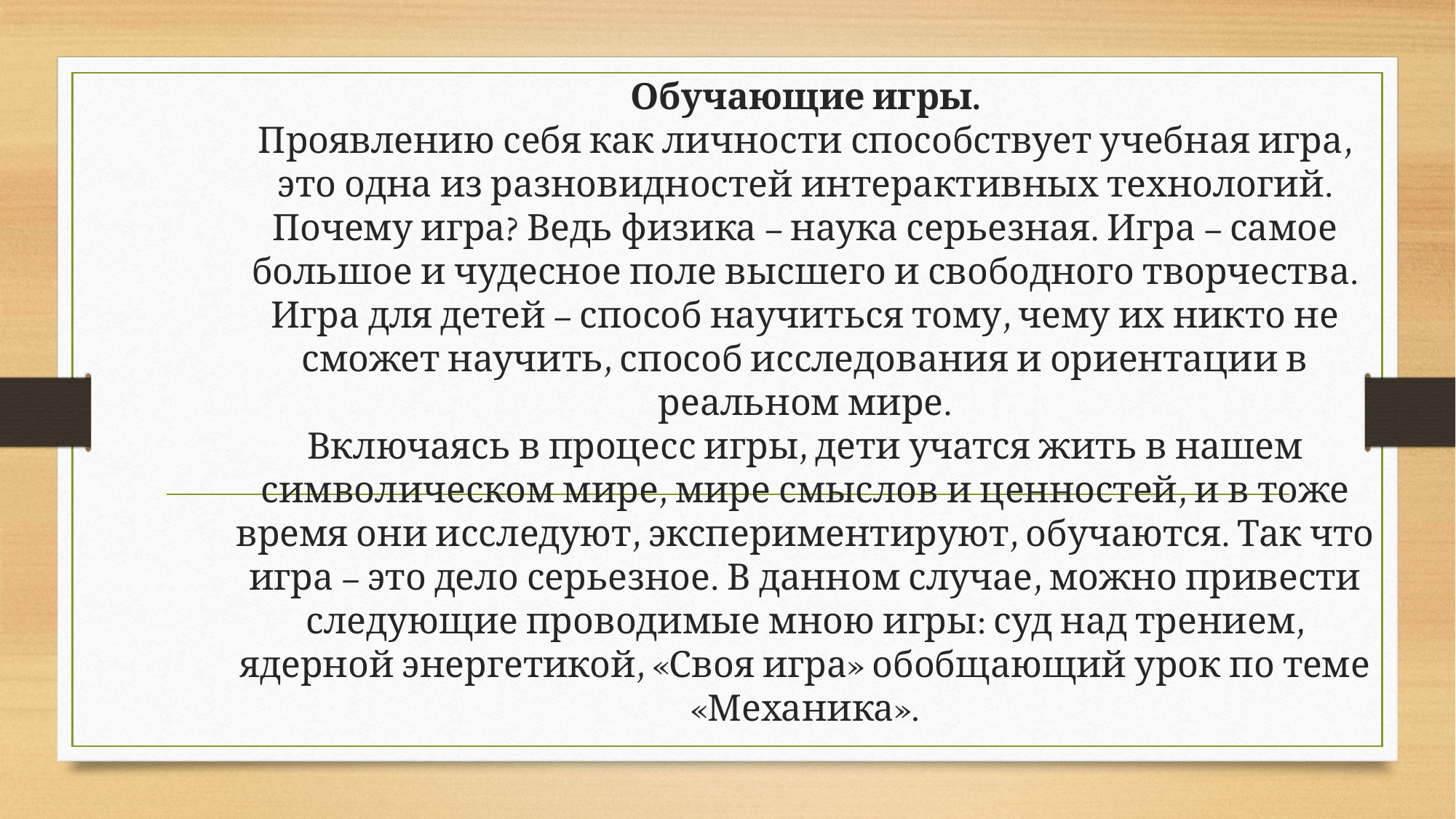

# Обучающие игры. Проявлению себя как личности способствует учебная игра, это одна из разновидностей интерактивных технологий. Почему игра? Ведь физика – наука серьезная. Игра – самое большое и чудесное поле высшего и свободного творчества. Игра для детей – способ научиться тому, чему их никто не сможет научить, способ исследования и ориентации в реальном мире. Включаясь в процесс игры, дети учатся жить в нашем символическом мире, мире смыслов и ценностей, и в тоже время они исследуют, экспериментируют, обучаются. Так что игра – это дело серьезное. В данном случае, можно привести следующие проводимые мною игры: суд над трением, ядерной энергетикой, «Своя игра» обобщающий урок по теме «Механика».